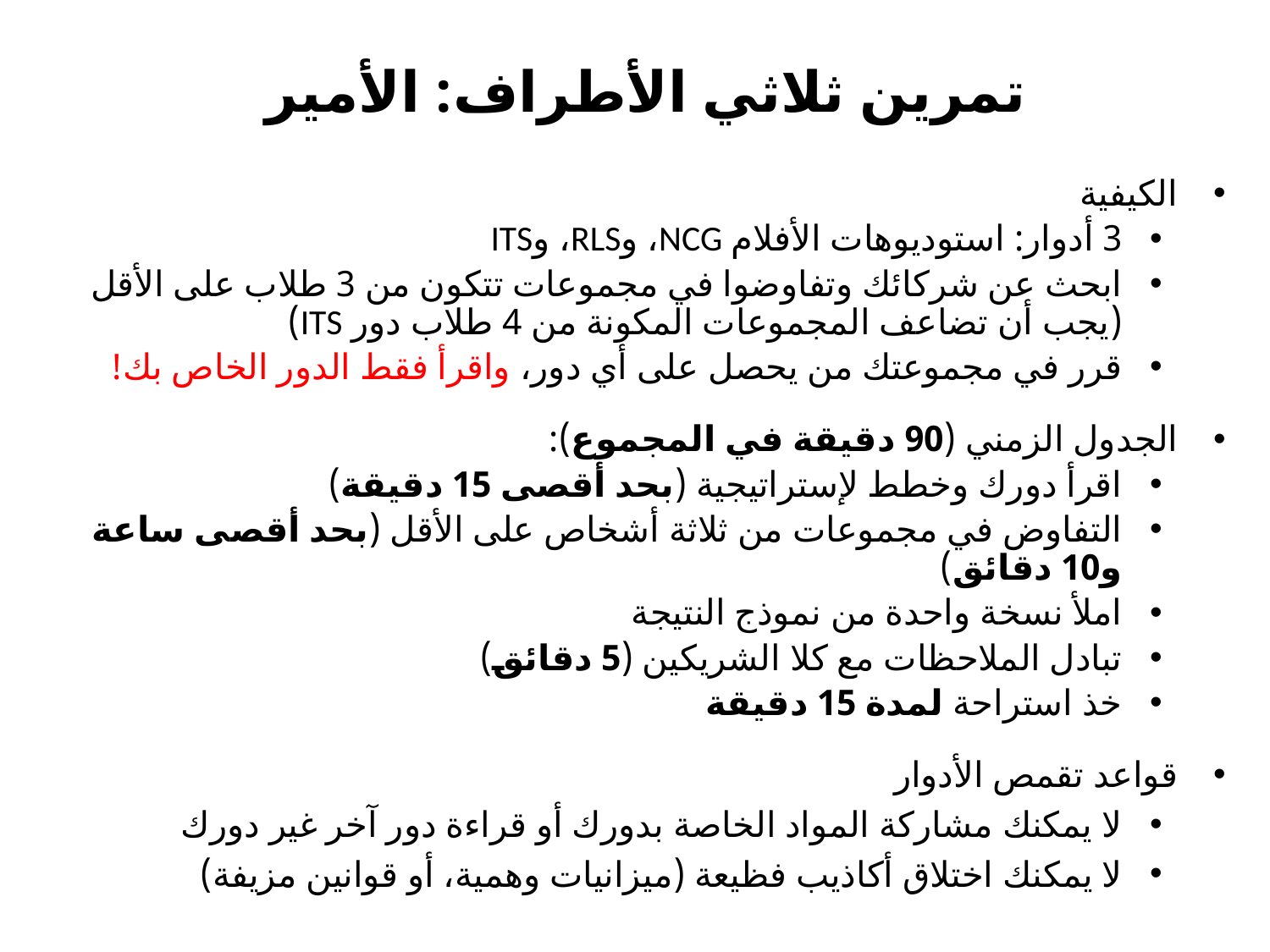

تمرين ثلاثي الأطراف: الأمير
الكيفية
3 أدوار: استوديوهات الأفلام NCG، وRLS، وITS
ابحث عن شركائك وتفاوضوا في مجموعات تتكون من 3 طلاب على الأقل (يجب أن تضاعف المجموعات المكونة من 4 طلاب دور ITS)
قرر في مجموعتك من يحصل على أي دور، واقرأ فقط الدور الخاص بك!

الجدول الزمني (90 دقيقة في المجموع):
اقرأ دورك وخطط لإستراتيجية (بحد أقصى 15 دقيقة)
التفاوض في مجموعات من ثلاثة أشخاص على الأقل (بحد أقصى ساعة و10 دقائق)
املأ نسخة واحدة من نموذج النتيجة
تبادل الملاحظات مع كلا الشريكين (5 دقائق)
خذ استراحة لمدة 15 دقيقة

قواعد تقمص الأدوار
لا يمكنك مشاركة المواد الخاصة بدورك أو قراءة دور آخر غير دورك
لا يمكنك اختلاق أكاذيب فظيعة (ميزانيات وهمية، أو قوانين مزيفة)